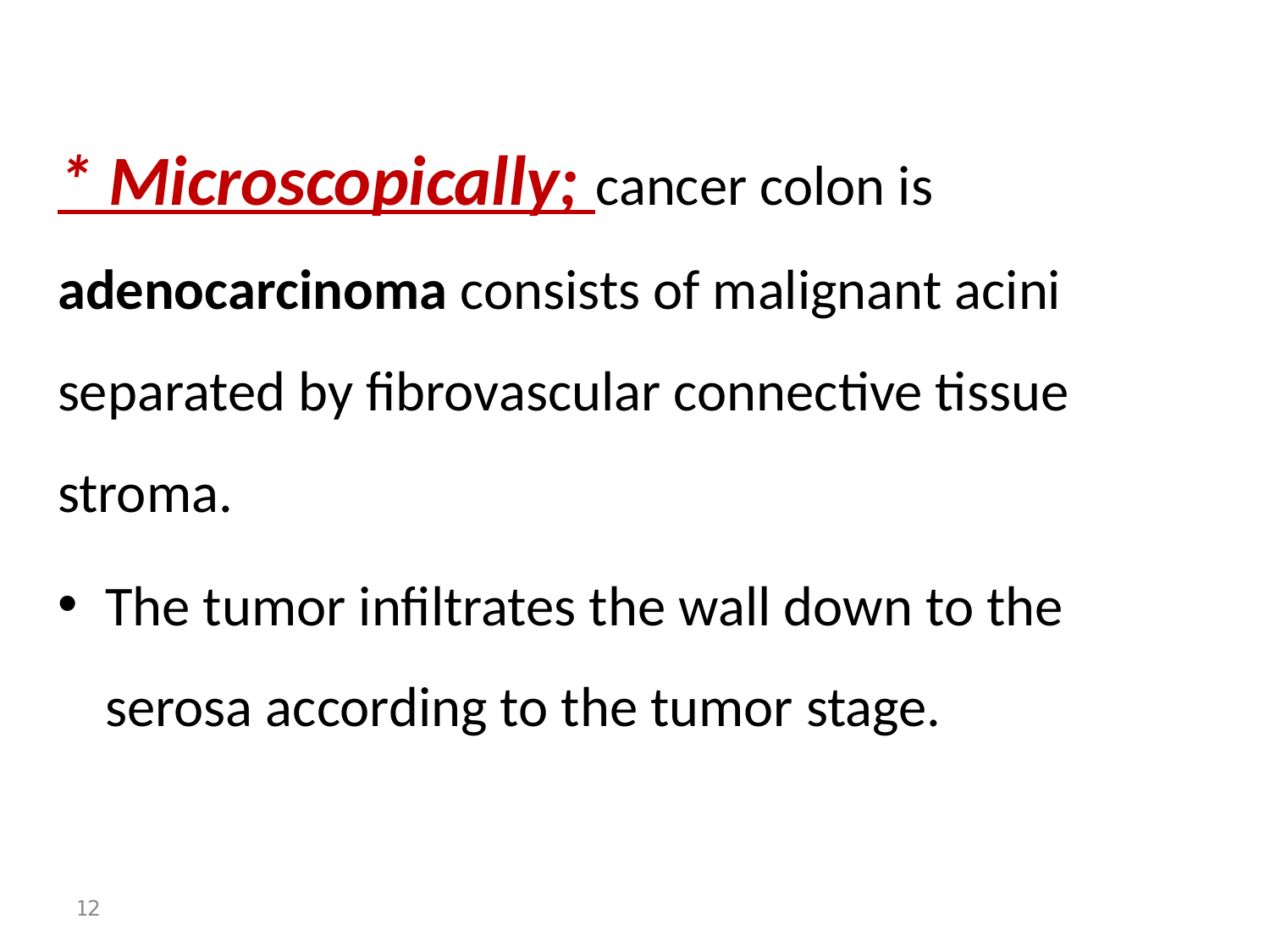

* Microscopically; cancer colon is adenocarcinoma consists of malignant acini separated by fibrovascular connective tissue stroma.
The tumor infiltrates the wall down to the serosa according to the tumor stage.
12